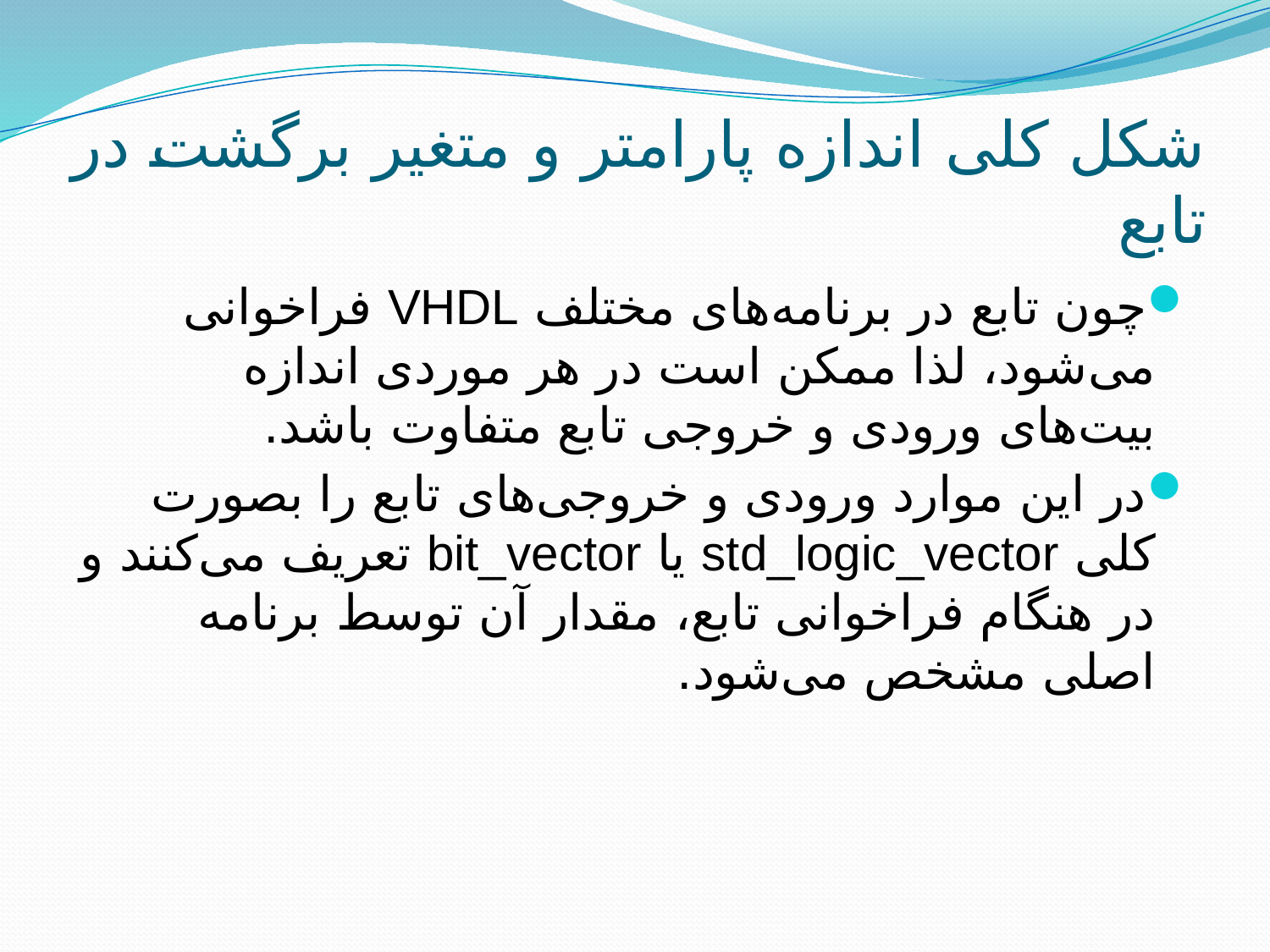

# شکل کلی اندازه پارامتر و متغیر برگشت در تابع
چون تابع در برنامه‌های مختلف VHDL فراخوانی می‌شود، لذا ممکن است در هر موردی اندازه بیت‌های ورودی و خروجی تابع متفاوت باشد.
در این موارد ورودی و خروجی‌های تابع را بصورت کلی std_logic_vector یا bit_vector تعریف می‌کنند و در هنگام فراخوانی تابع، مقدار آن توسط برنامه اصلی مشخص می‌شود.